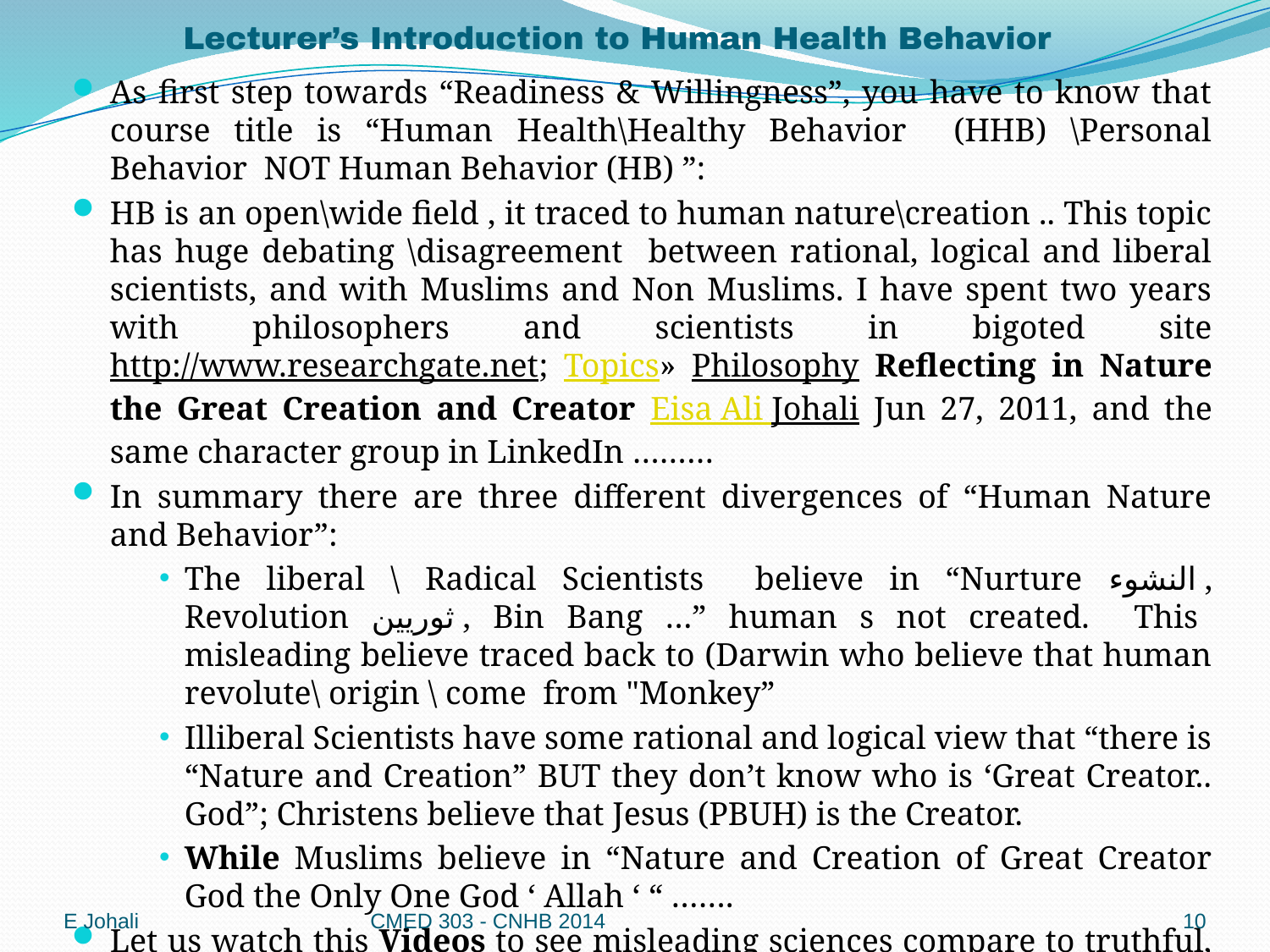

# Lecturer’s Introduction to Human Health Behavior
As first step towards “Readiness & Willingness”, you have to know that course title is “Human Health\Healthy Behavior  (HHB) \Personal Behavior  NOT Human Behavior (HB) ”:
HB is an open\wide field , it traced to human nature\creation .. This topic has huge debating \disagreement  between rational, logical and liberal scientists, and with Muslims and Non Muslims. I have spent two years with philosophers and scientists in bigoted site http://www.researchgate.net; Topics» Philosophy Reflecting in Nature the Great Creation and Creator Eisa Ali Johali Jun 27, 2011, and the same character group in LinkedIn ………
In summary there are three different divergences of “Human Nature and Behavior”:
The liberal \ Radical Scientists  believe in “Nurture النشوء , Revolution ثوريين , Bin Bang …” human s not created.  This misleading believe traced back to (Darwin who believe that human revolute\ origin \ come  from "Monkey”
Illiberal Scientists have some rational and logical view that “there is “Nature and Creation” BUT they don’t know who is ‘Great Creator.. God”; Christens believe that Jesus (PBUH) is the Creator.
While Muslims believe in “Nature and Creation of Great Creator God the Only One God ‘ Allah ‘ “ …….
Let us watch this Videos to see misleading sciences compare to truthful, and to know from where and what is HHB

E Johali
CMED 303 - CNHB 2014
10